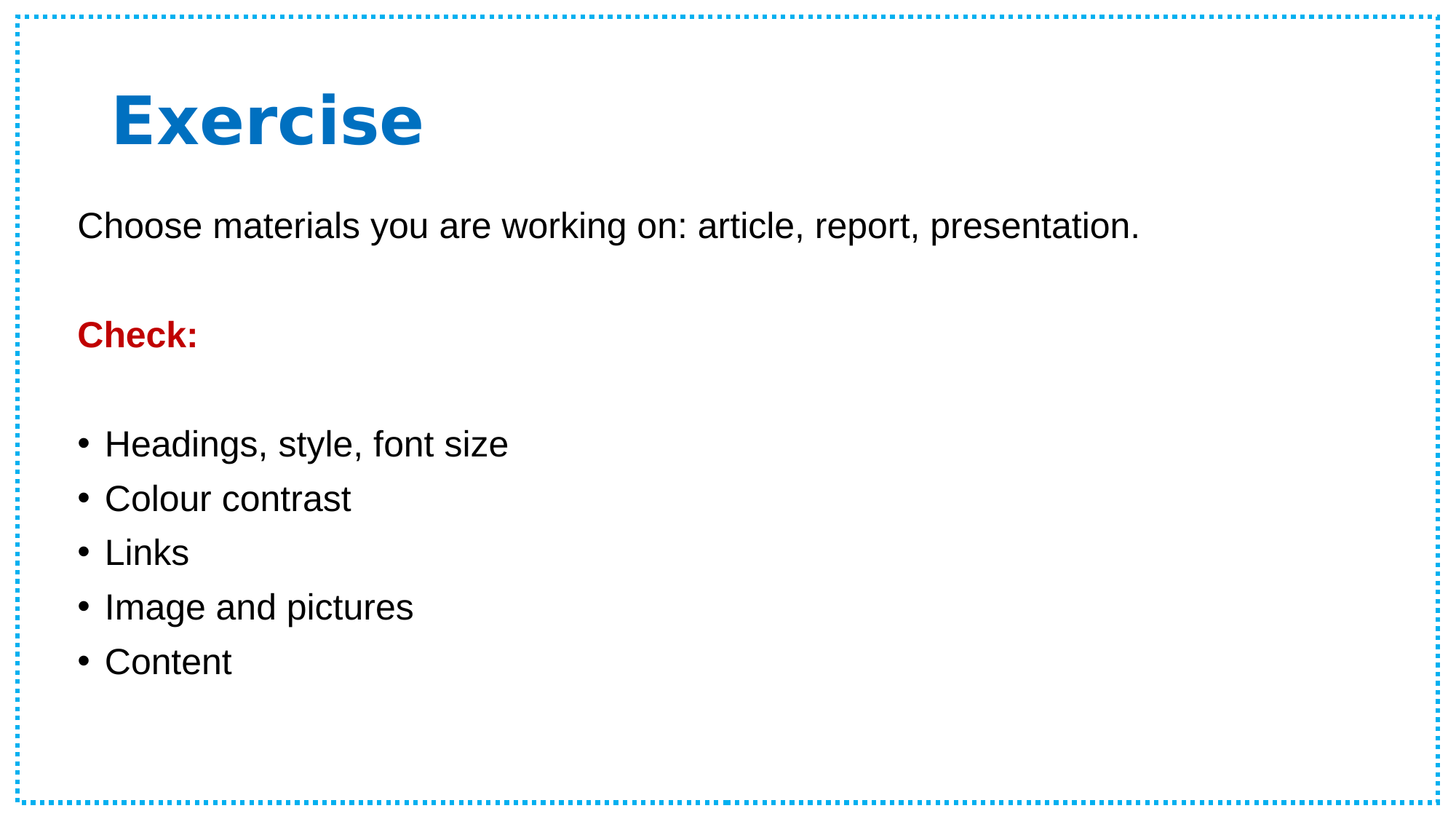

# Exercise
Choose materials you are working on: article, report, presentation.

Check:

Headings, style, font size
Colour contrast
Links
Image and pictures
Content